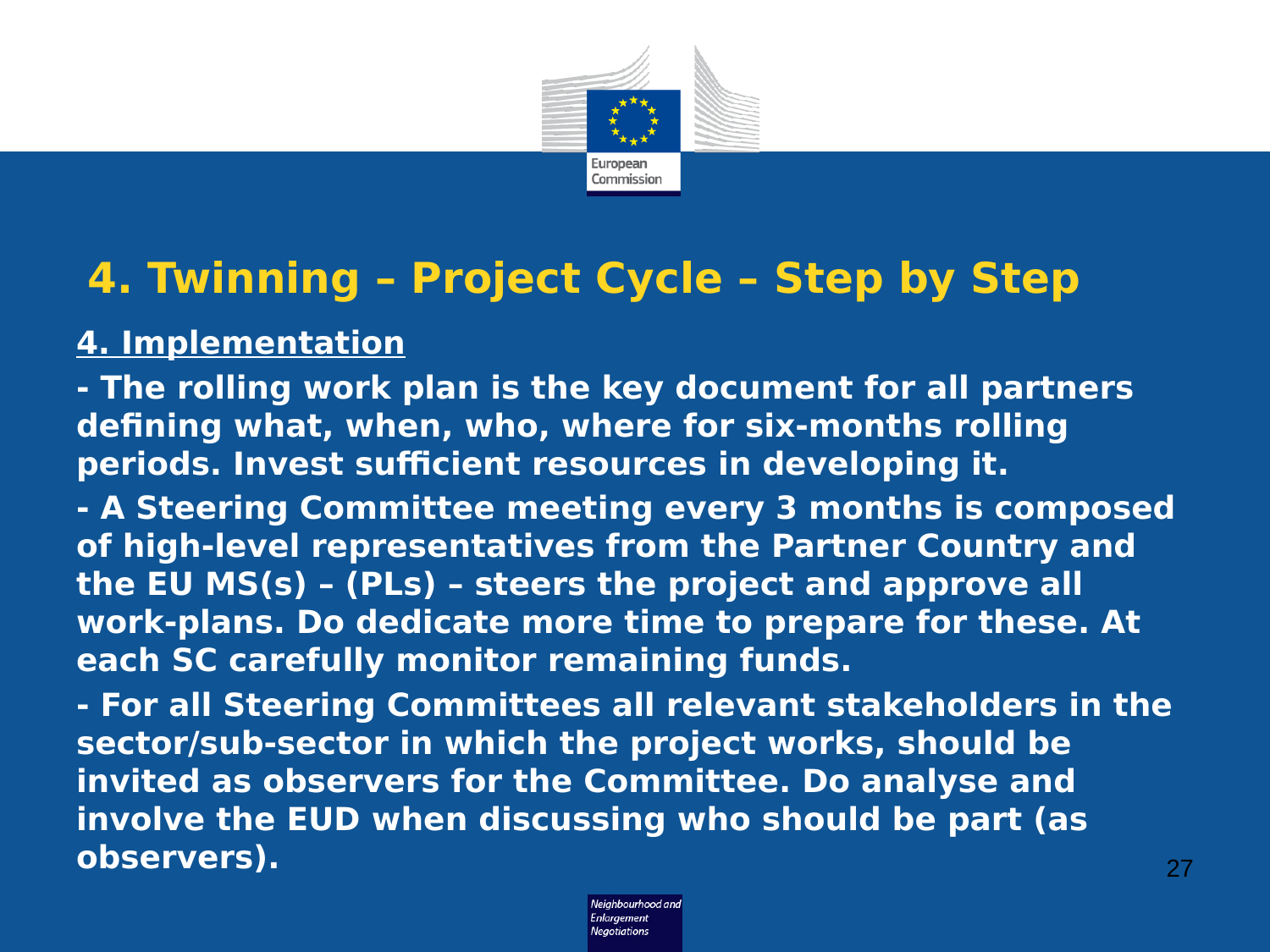

# 4. Twinning – Project Cycle – Step by Step
4. Implementation
- The rolling work plan is the key document for all partners defining what, when, who, where for six-months rolling periods. Invest sufficient resources in developing it.
- A Steering Committee meeting every 3 months is composed of high-level representatives from the Partner Country and the EU MS(s) – (PLs) – steers the project and approve all work-plans. Do dedicate more time to prepare for these. At each SC carefully monitor remaining funds.
- For all Steering Committees all relevant stakeholders in the sector/sub-sector in which the project works, should be invited as observers for the Committee. Do analyse and involve the EUD when discussing who should be part (as observers).

27